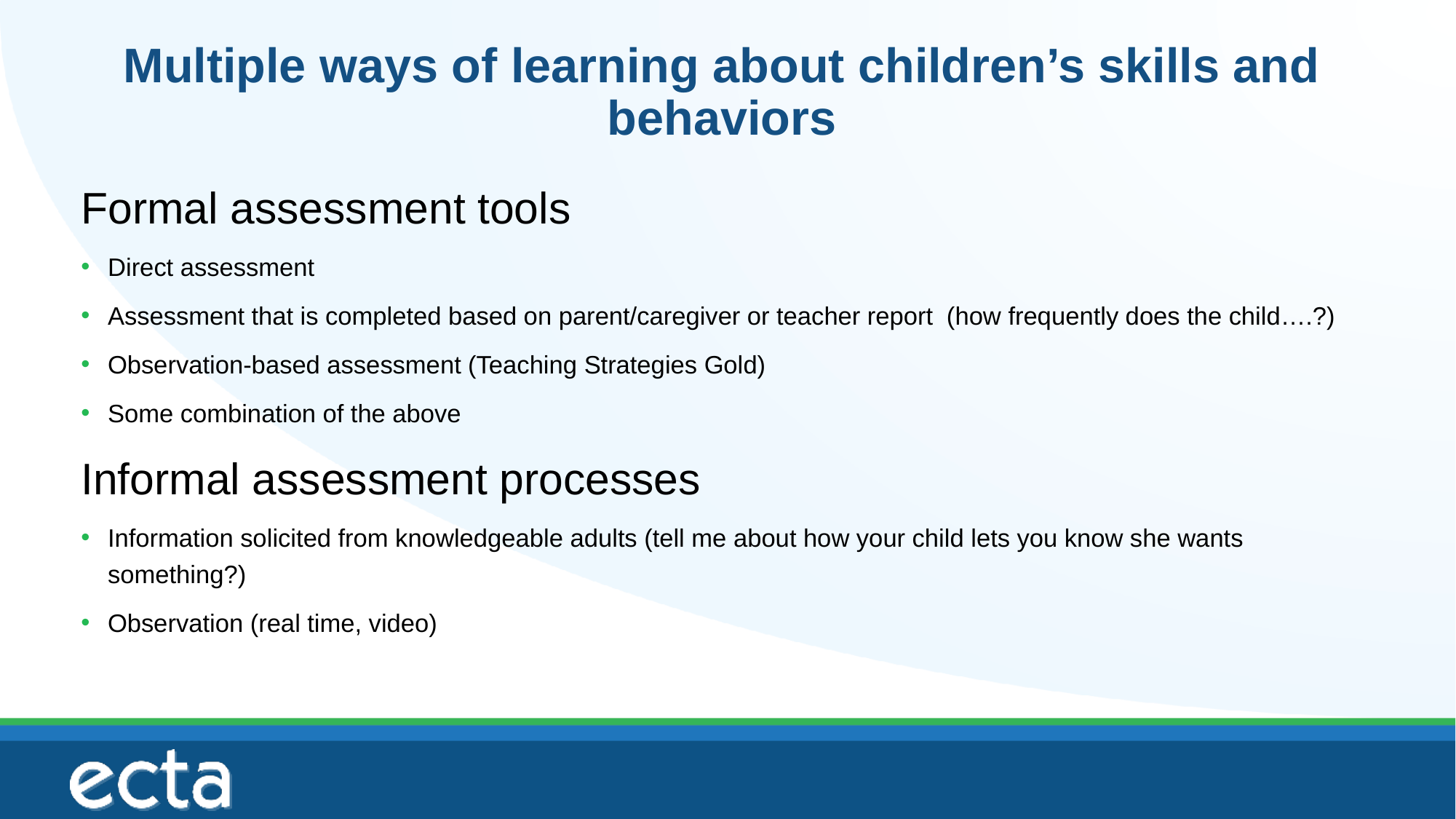

# Multiple ways of learning about children’s skills and behaviors
Formal assessment tools
Direct assessment
Assessment that is completed based on parent/caregiver or teacher report  (how frequently does the child….?)
Observation-based assessment (Teaching Strategies Gold)
Some combination of the above
Informal assessment processes
Information solicited from knowledgeable adults (tell me about how your child lets you know she wants something?)
Observation (real time, video)